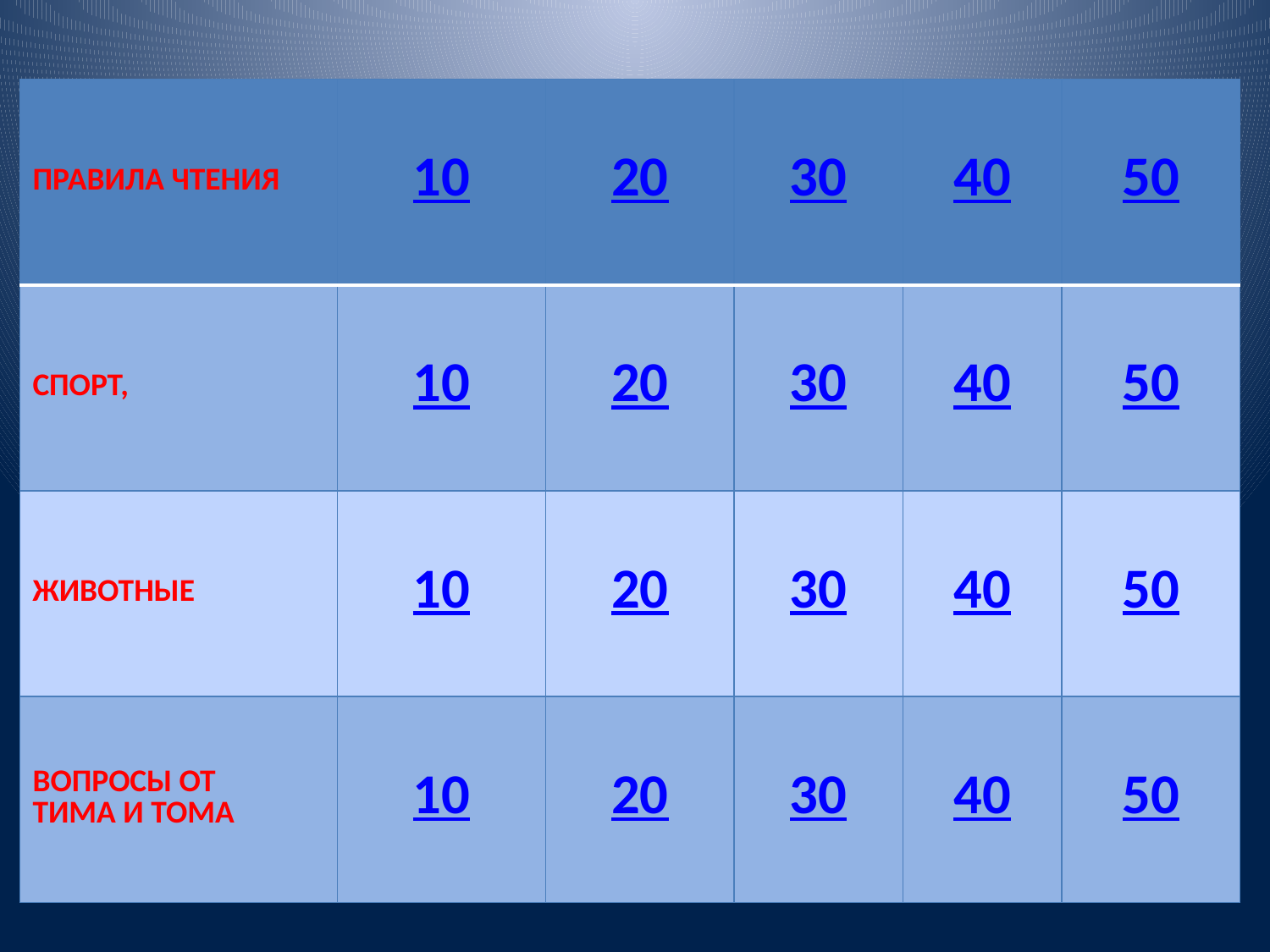

| ПРАВИЛА ЧТЕНИЯ | 10 | 20 | 30 | 40 | 50 |
| --- | --- | --- | --- | --- | --- |
| СПОРТ, | 10 | 20 | 30 | 40 | 50 |
| ЖИВОТНЫЕ | 10 | 20 | 30 | 40 | 50 |
| ВОПРОСЫ ОТ ТИМА И ТОМА | 10 | 20 | 30 | 40 | 50 |